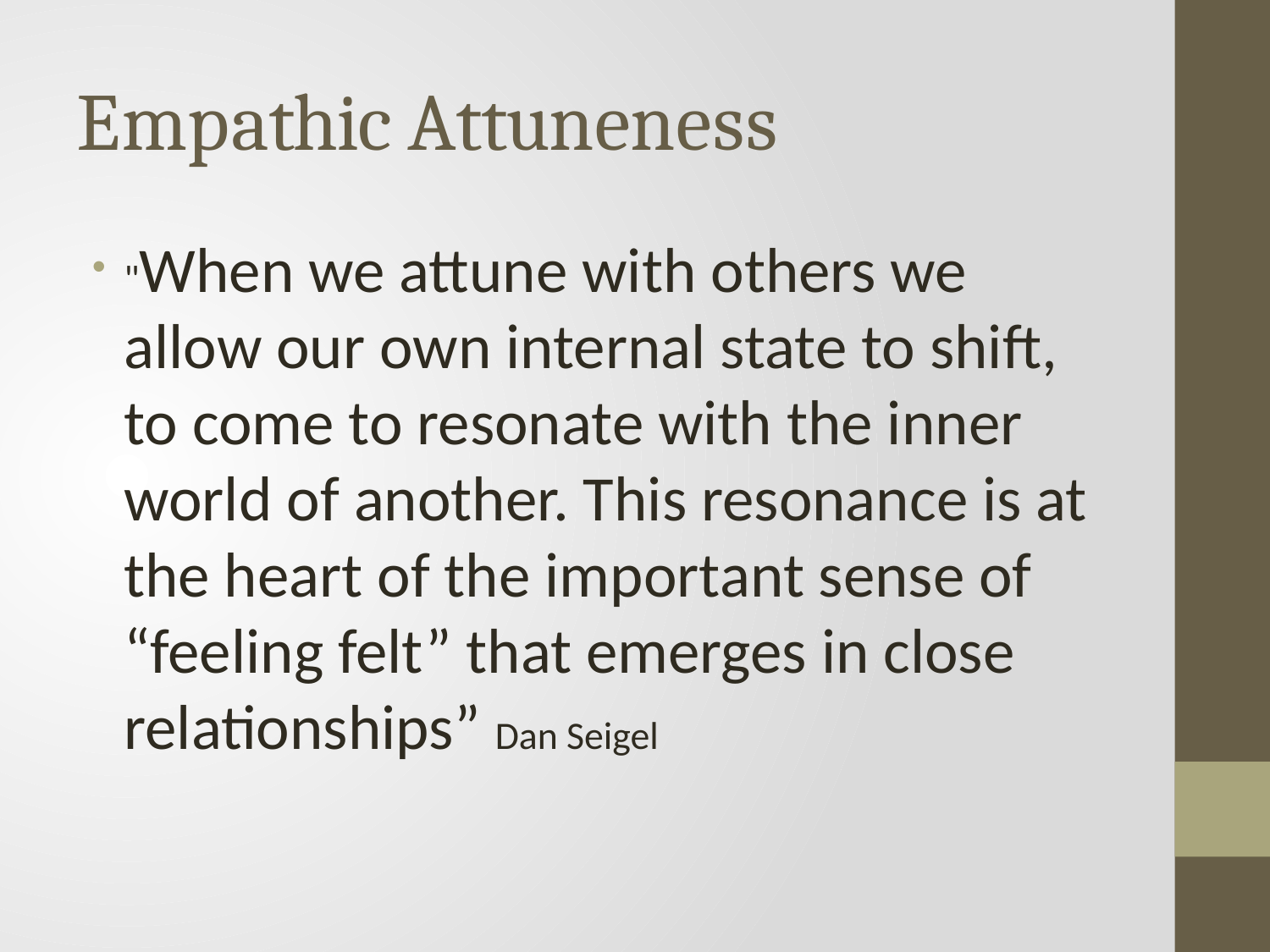

# Empathic Attuneness
"When we attune with others we allow our own internal state to shift, to come to resonate with the inner world of another. This resonance is at the heart of the important sense of “feeling felt” that emerges in close relationships” Dan Seigel